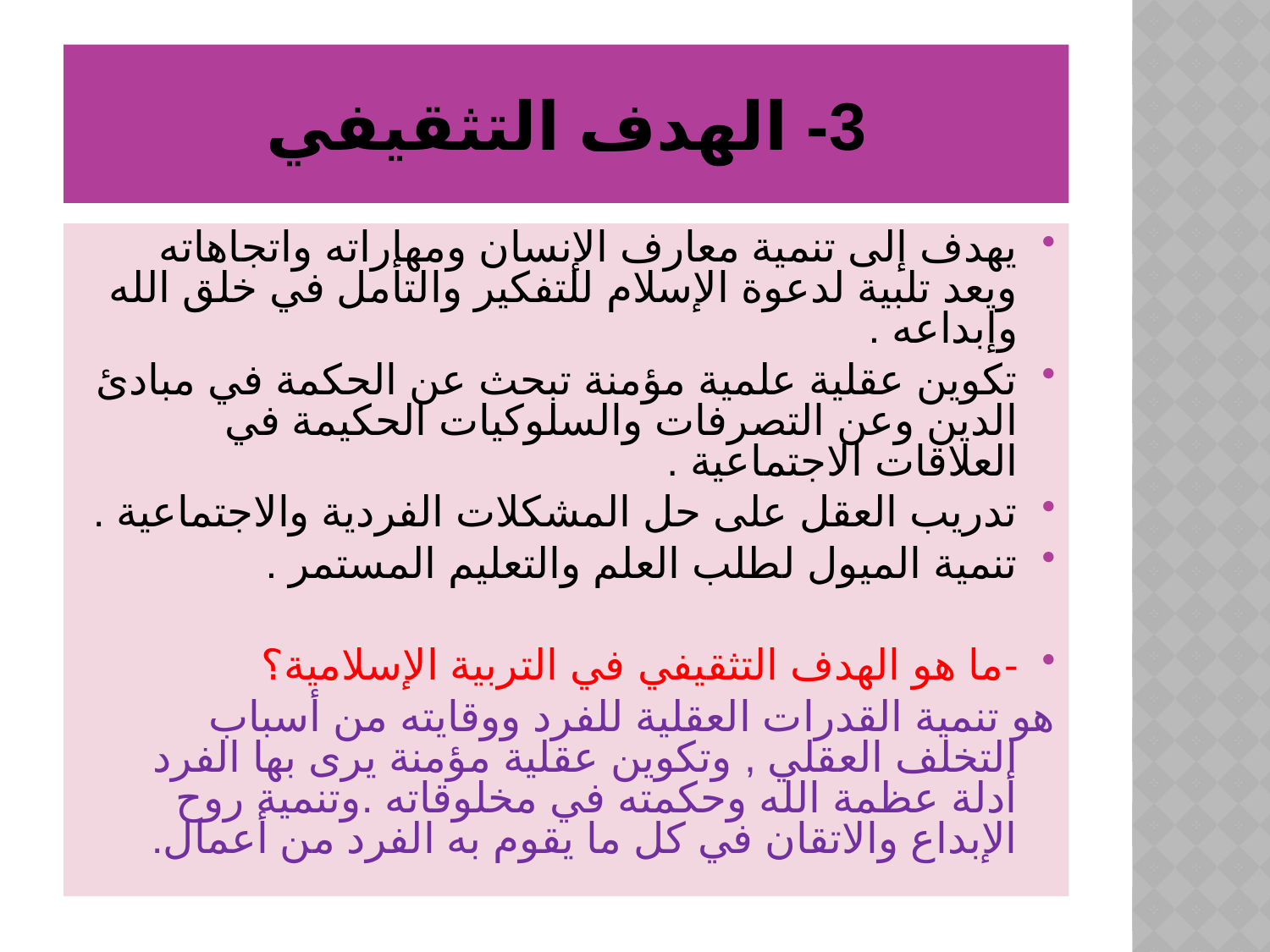

# 3- الهدف التثقيفي
يهدف إلى تنمية معارف الإنسان ومهاراته واتجاهاته ويعد تلبية لدعوة الإسلام للتفكير والتأمل في خلق الله وإبداعه .
تكوين عقلية علمية مؤمنة تبحث عن الحكمة في مبادئ الدين وعن التصرفات والسلوكيات الحكيمة في العلاقات الاجتماعية .
تدريب العقل على حل المشكلات الفردية والاجتماعية .
تنمية الميول لطلب العلم والتعليم المستمر .

-ما هو الهدف التثقيفي في التربية الإسلامية؟
هو تنمية القدرات العقلية للفرد ووقايته من أسباب التخلف العقلي , وتكوين عقلية مؤمنة يرى بها الفرد أدلة عظمة الله وحكمته في مخلوقاته .وتنمية روح الإبداع والاتقان في كل ما يقوم به الفرد من أعمال.